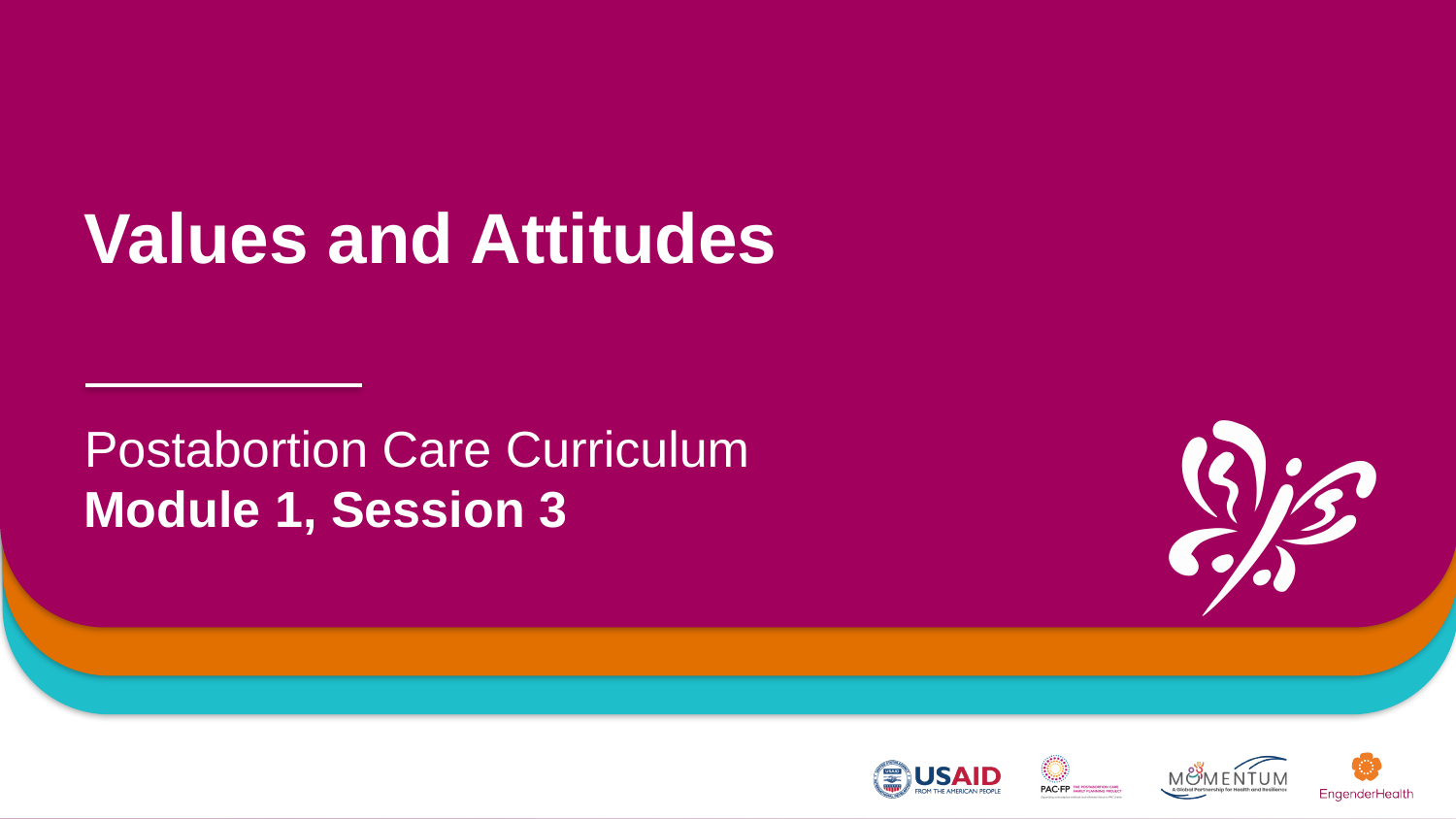

# Values and Attitudes
Postabortion Care Curriculum
Module 1, Session 3